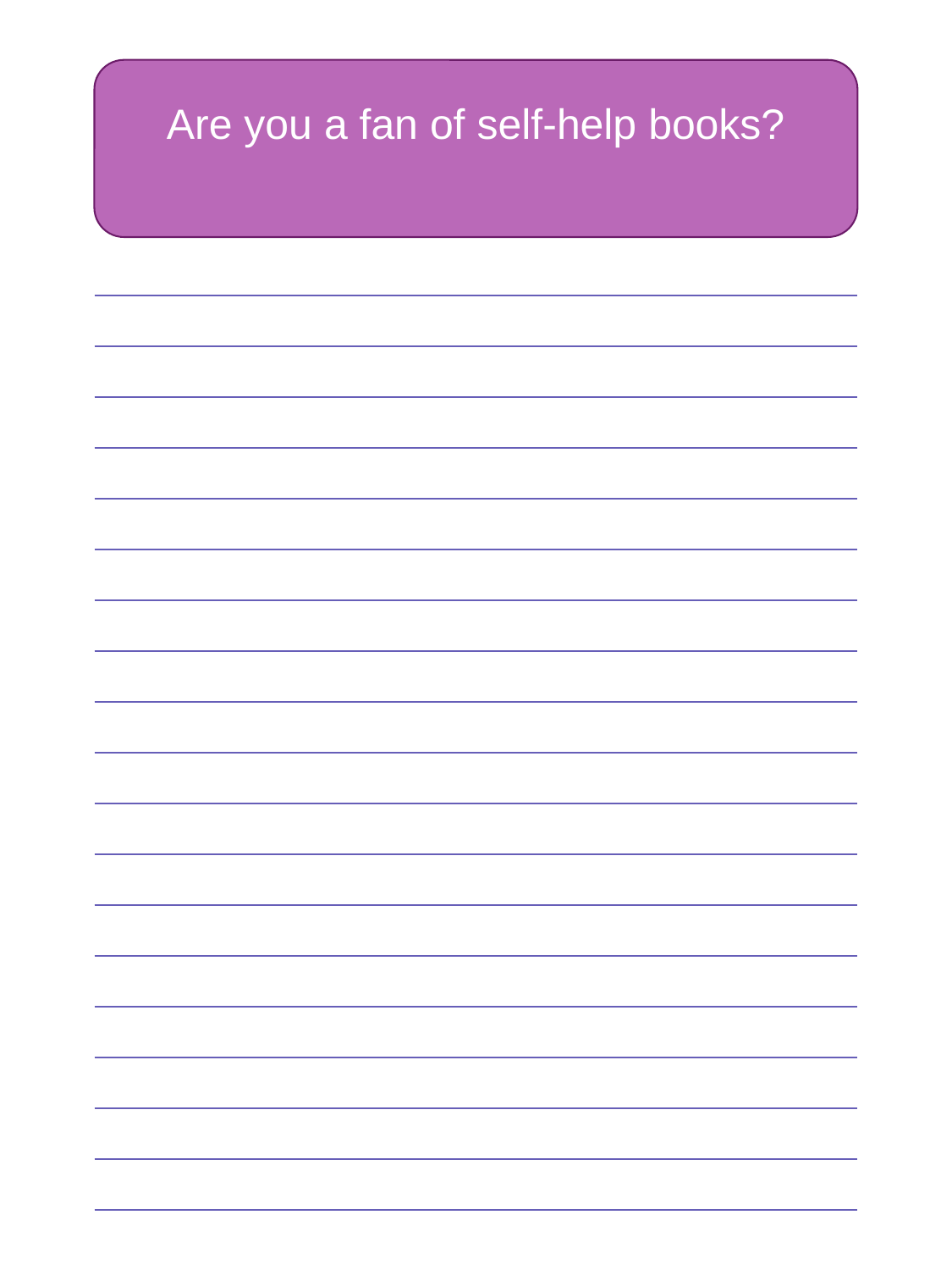

Are you a fan of self-help books?
|  |
| --- |
|  |
|  |
|  |
|  |
|  |
|  |
|  |
|  |
|  |
|  |
|  |
|  |
|  |
|  |
|  |
|  |
|  |